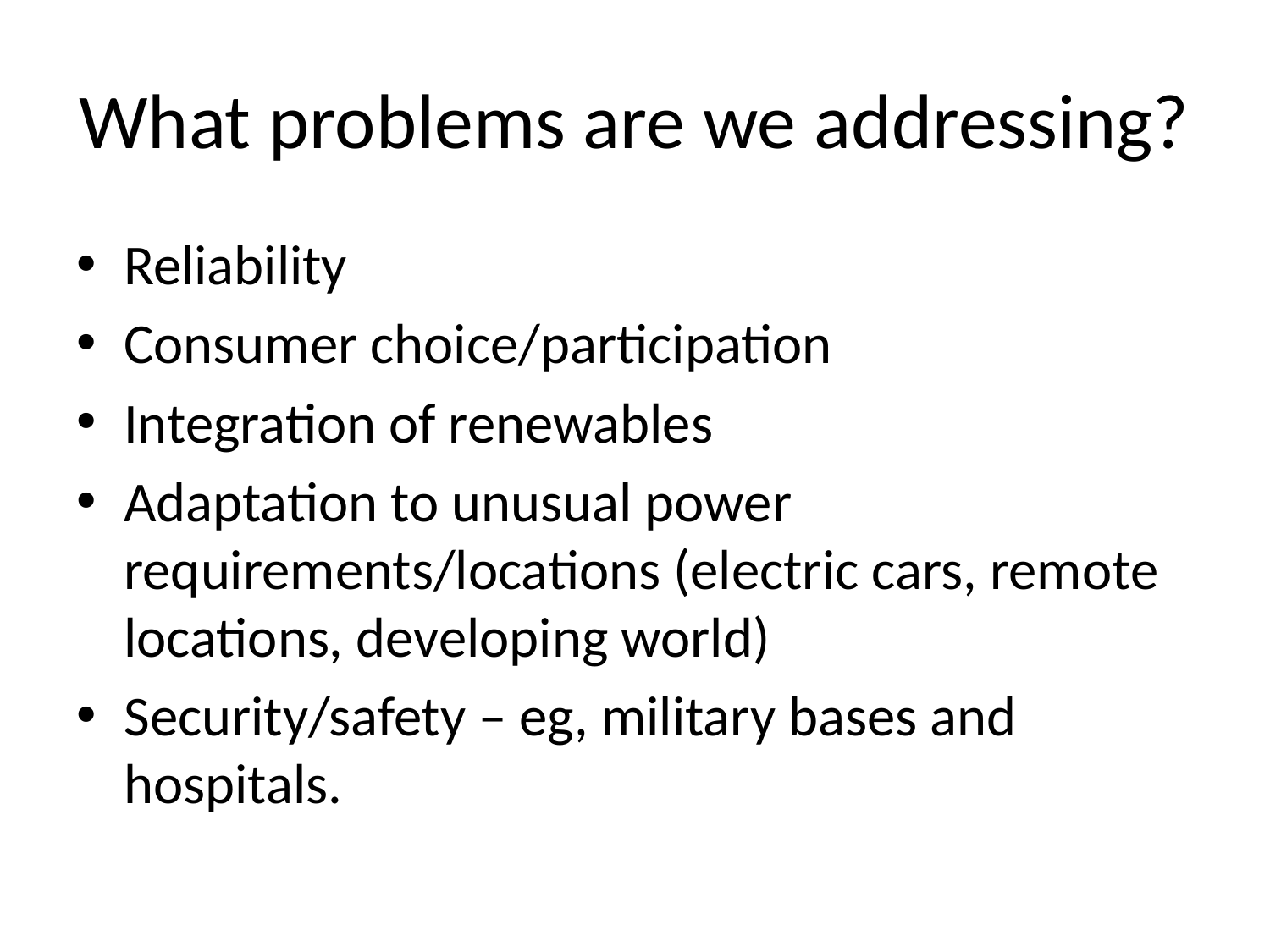

# What problems are we addressing?
Reliability
Consumer choice/participation
Integration of renewables
Adaptation to unusual power requirements/locations (electric cars, remote locations, developing world)
Security/safety – eg, military bases and hospitals.